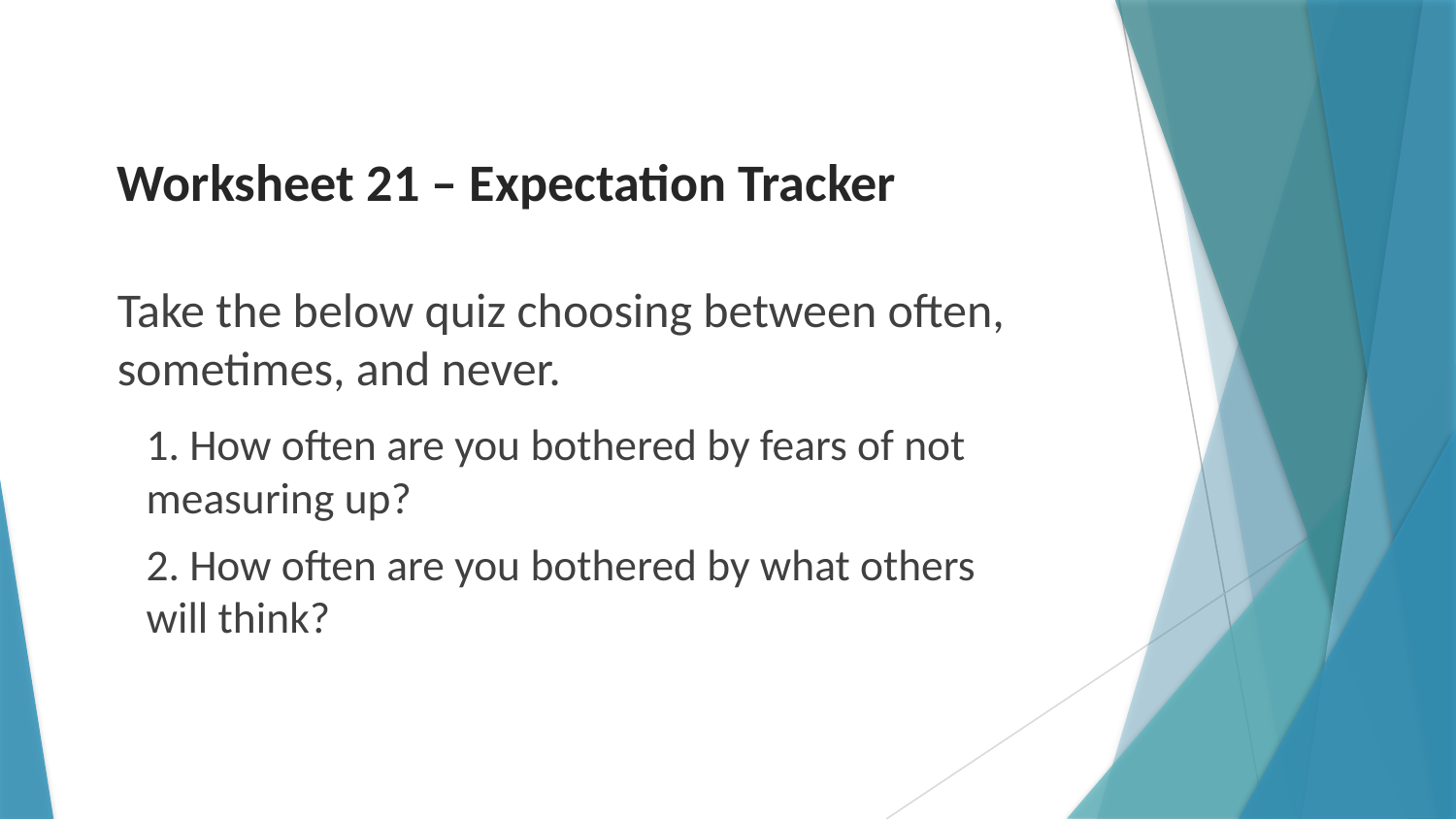

# Worksheet 21 – Expectation Tracker
Take the below quiz choosing between often, sometimes, and never.
1. How often are you bothered by fears of not measuring up?
2. How often are you bothered by what others will think?